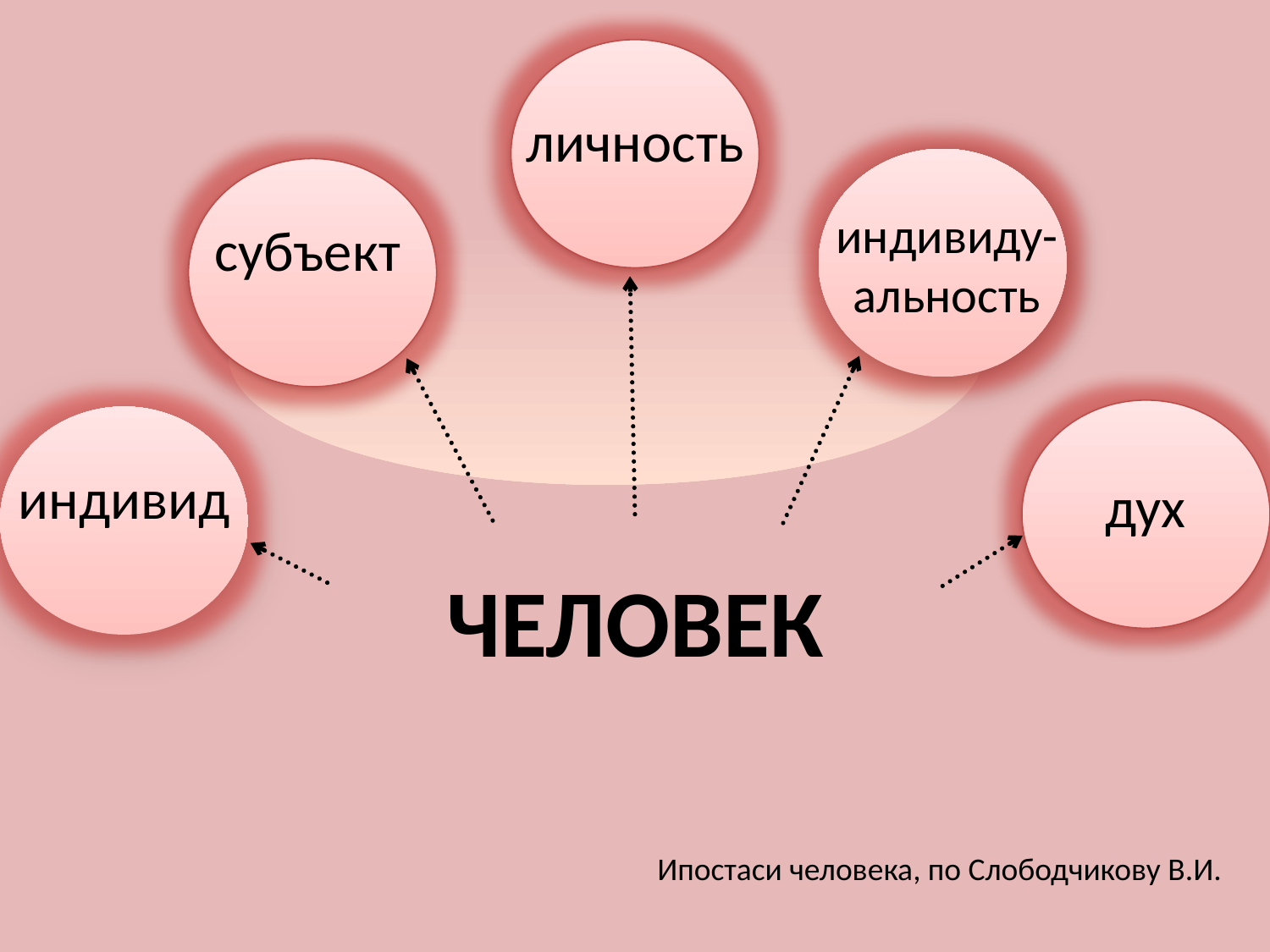

личность

индивиду-альность
субъект

индивид
дух
ЧЕЛОВЕК
Ипостаси человека, по Слободчикову В.И.